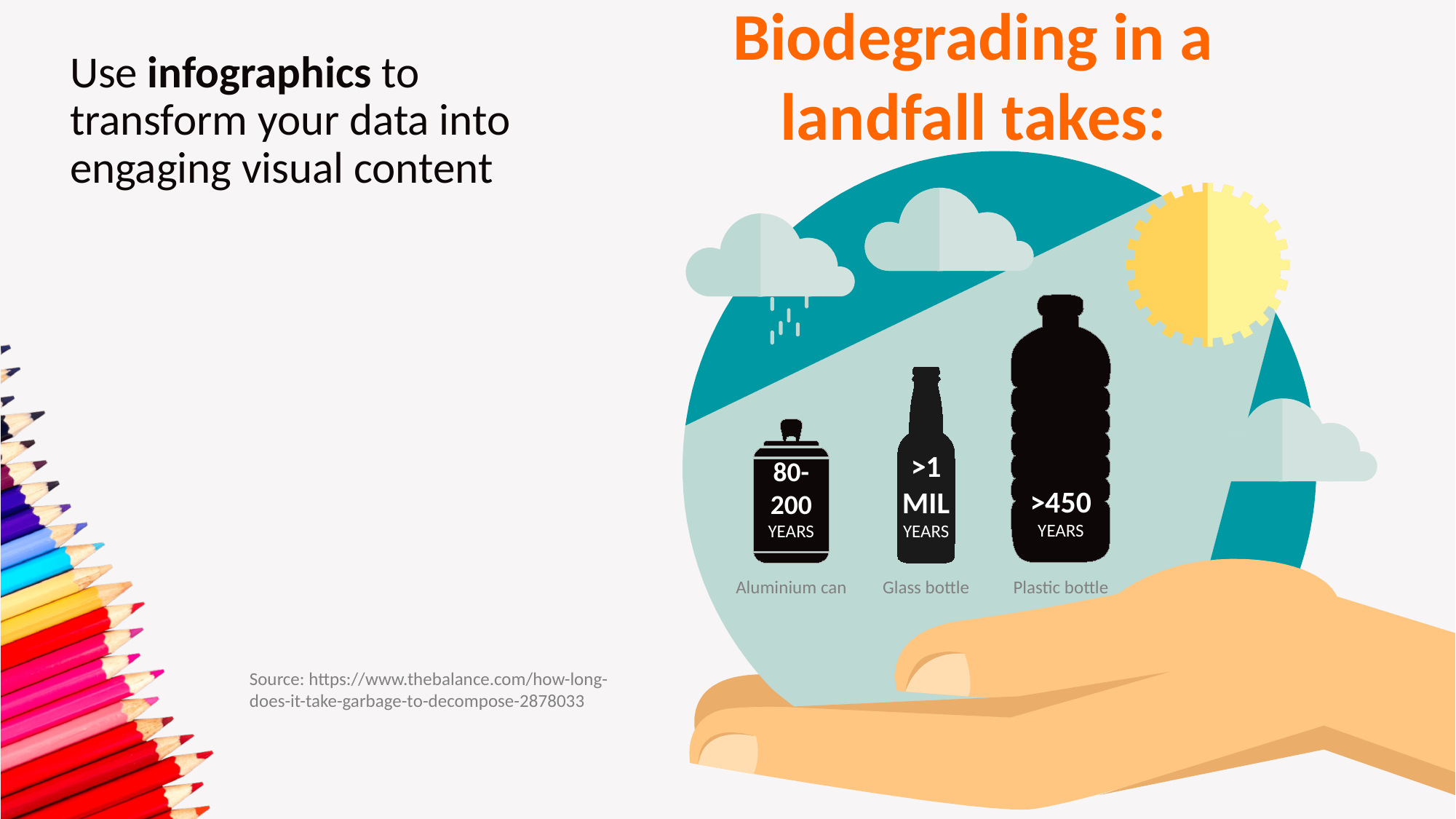

Biodegrading in a landfall takes:
# Use infographics to transform your data into engaging visual content

>450
years
Plastic bottle

>1 MIL
years
Glass bottle

80-200
years
Aluminium can

Source: https://www.thebalance.com/how-long-does-it-take-garbage-to-decompose-2878033